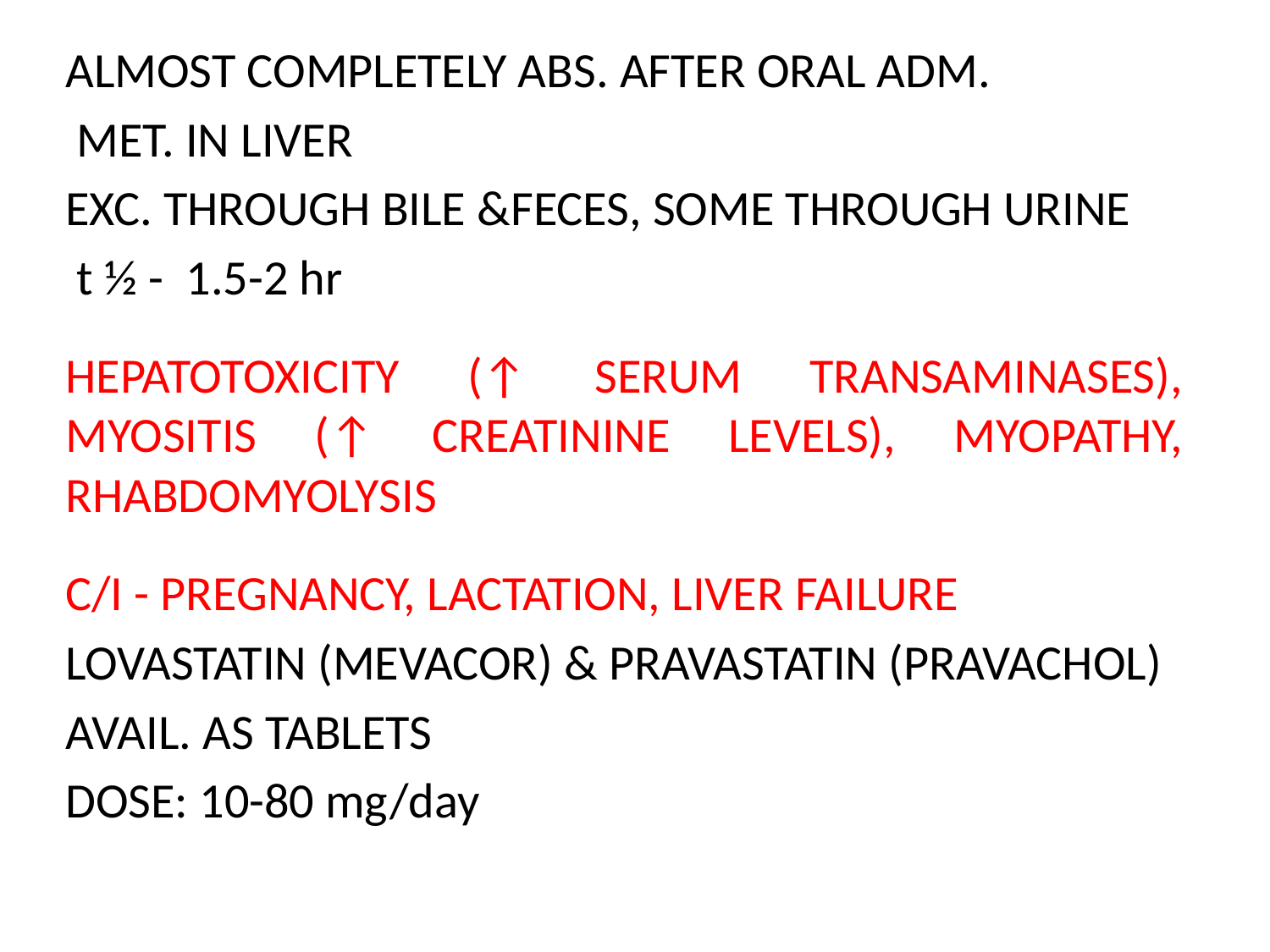

ALMOST COMPLETELY ABS. AFTER ORAL ADM.
 MET. IN LIVER
EXC. THROUGH BILE &FECES, SOME THROUGH URINE
 t ½ -  1.5-2 hr

HEPATOTOXICITY (↑ SERUM TRANSAMINASES), MYOSITIS (↑ CREATININE LEVELS), MYOPATHY, RHABDOMYOLYSIS

C/I - PREGNANCY, LACTATION, LIVER FAILURE
LOVASTATIN (MEVACOR) & PRAVASTATIN (PRAVACHOL)
AVAIL. AS TABLETS
DOSE: 10-80 mg/day